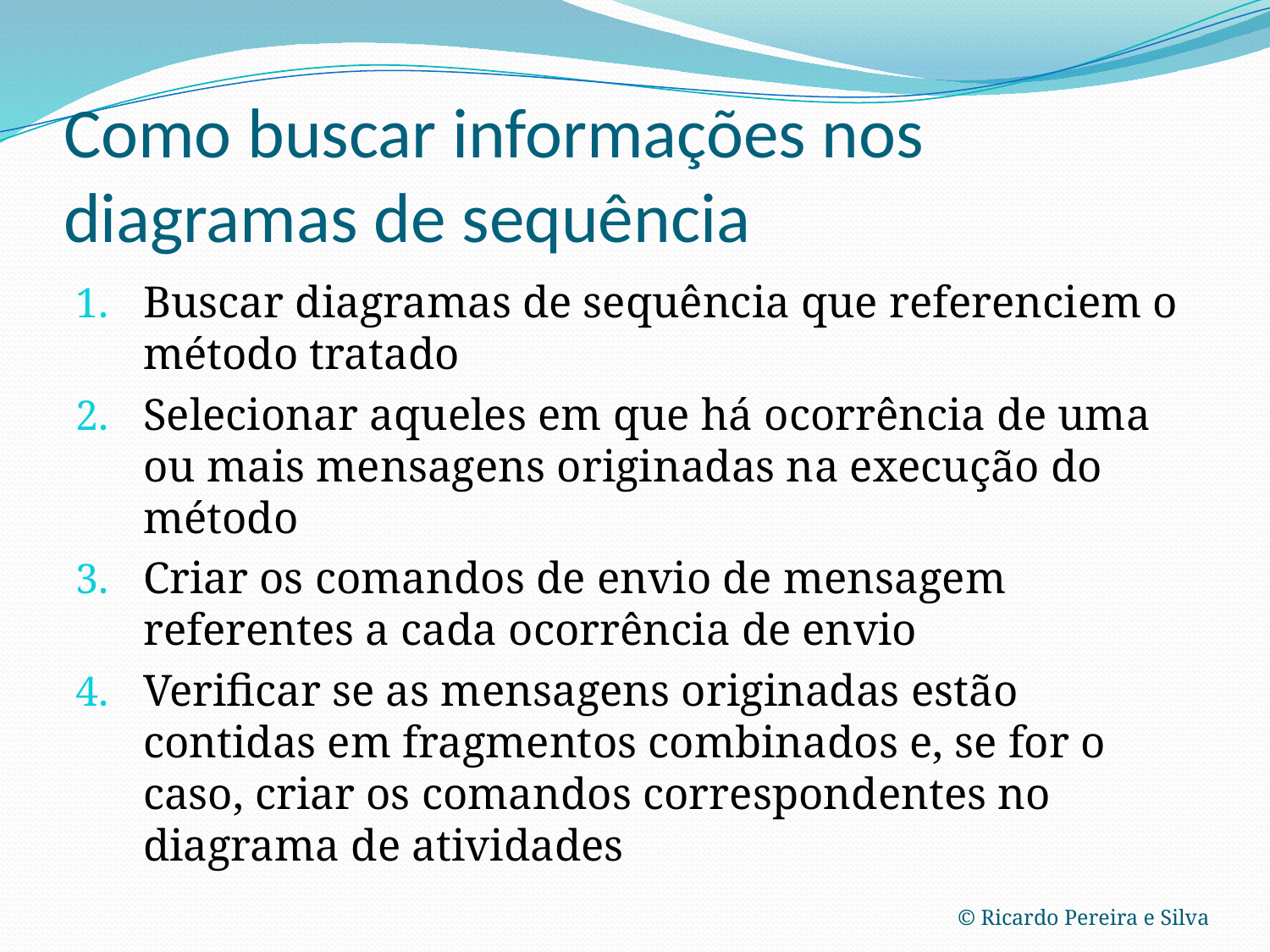

# Como buscar informações nos diagramas de sequência
Buscar diagramas de sequência que referenciem o método tratado
Selecionar aqueles em que há ocorrência de uma ou mais mensagens originadas na execução do método
Criar os comandos de envio de mensagem referentes a cada ocorrência de envio
Verificar se as mensagens originadas estão contidas em fragmentos combinados e, se for o caso, criar os comandos correspondentes no diagrama de atividades
© Ricardo Pereira e Silva